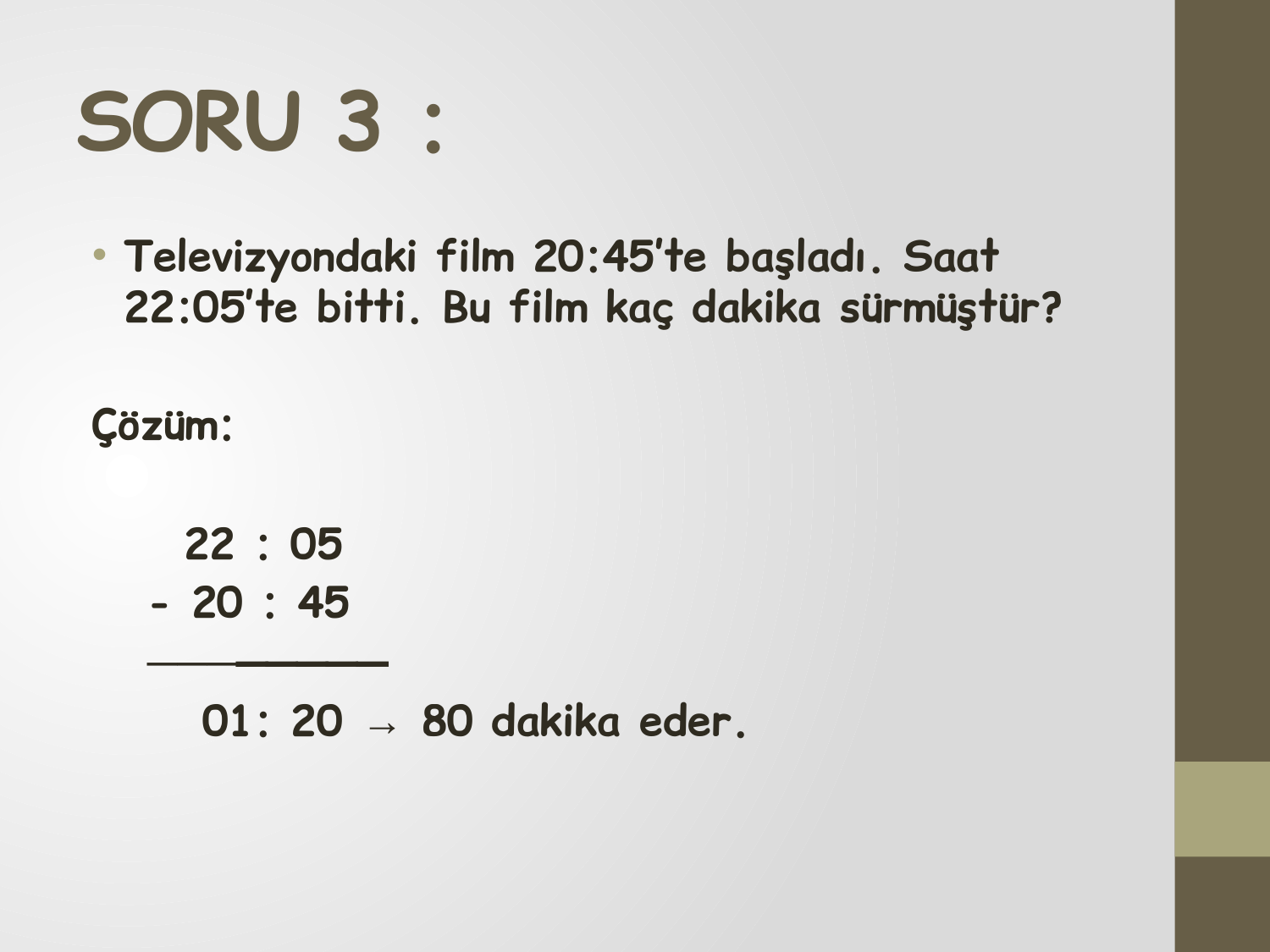

# SORU 3 :
Televizyondaki film 20:45’te başladı. Saat 22:05’te bitti. Bu film kaç dakika sürmüştür?

Çözüm:

     22 : 05
   - 20 : 45
   ────────
      01: 20 → 80 dakika eder.